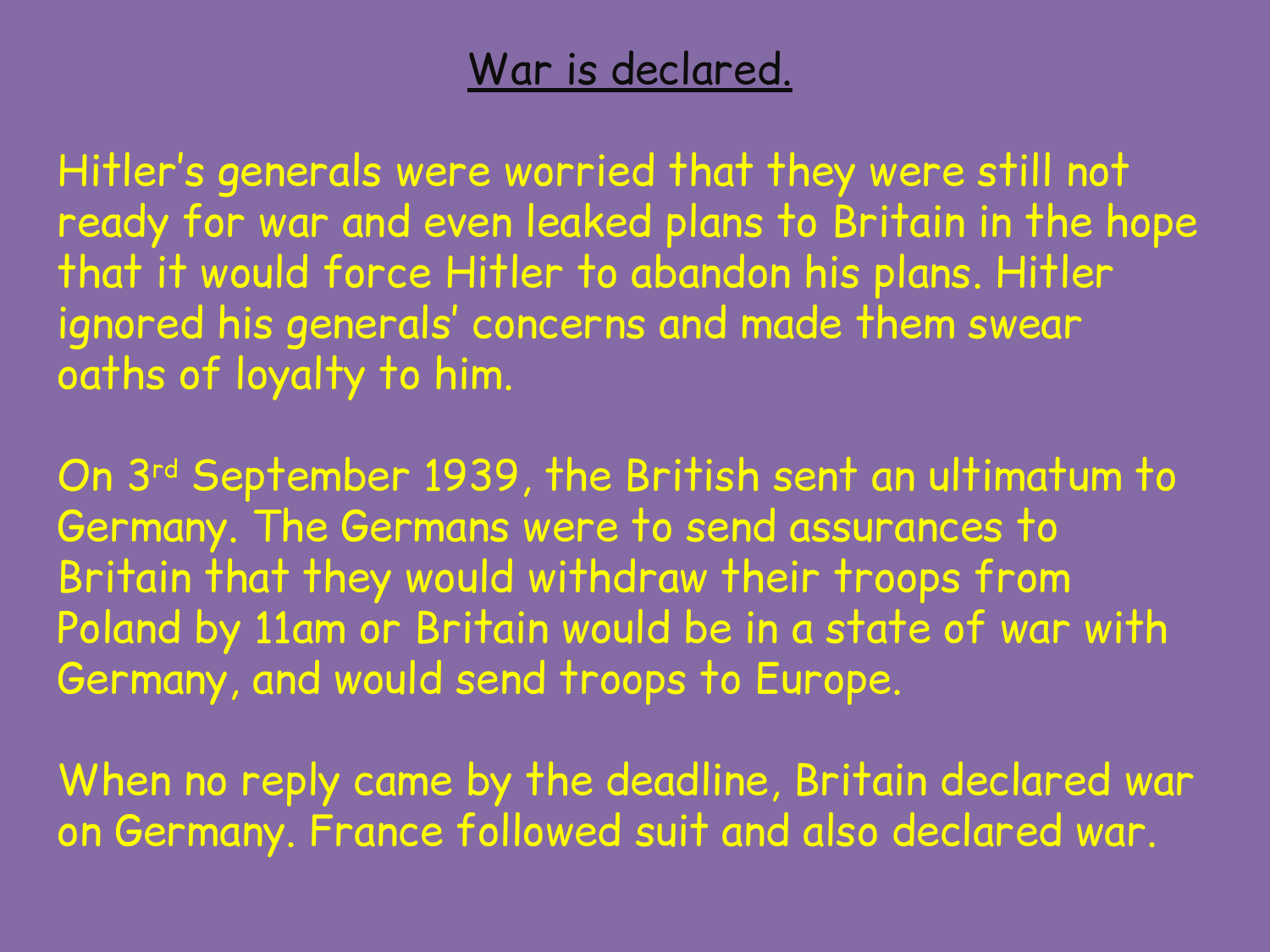

War is declared.

Hitler’s generals were worried that they were still not ready for war and even leaked plans to Britain in the hope that it would force Hitler to abandon his plans. Hitler ignored his generals’ concerns and made them swear oaths of loyalty to him.

On 3rd September 1939, the British sent an ultimatum to Germany. The Germans were to send assurances to Britain that they would withdraw their troops from Poland by 11am or Britain would be in a state of war with Germany, and would send troops to Europe.

When no reply came by the deadline, Britain declared war on Germany. France followed suit and also declared war.